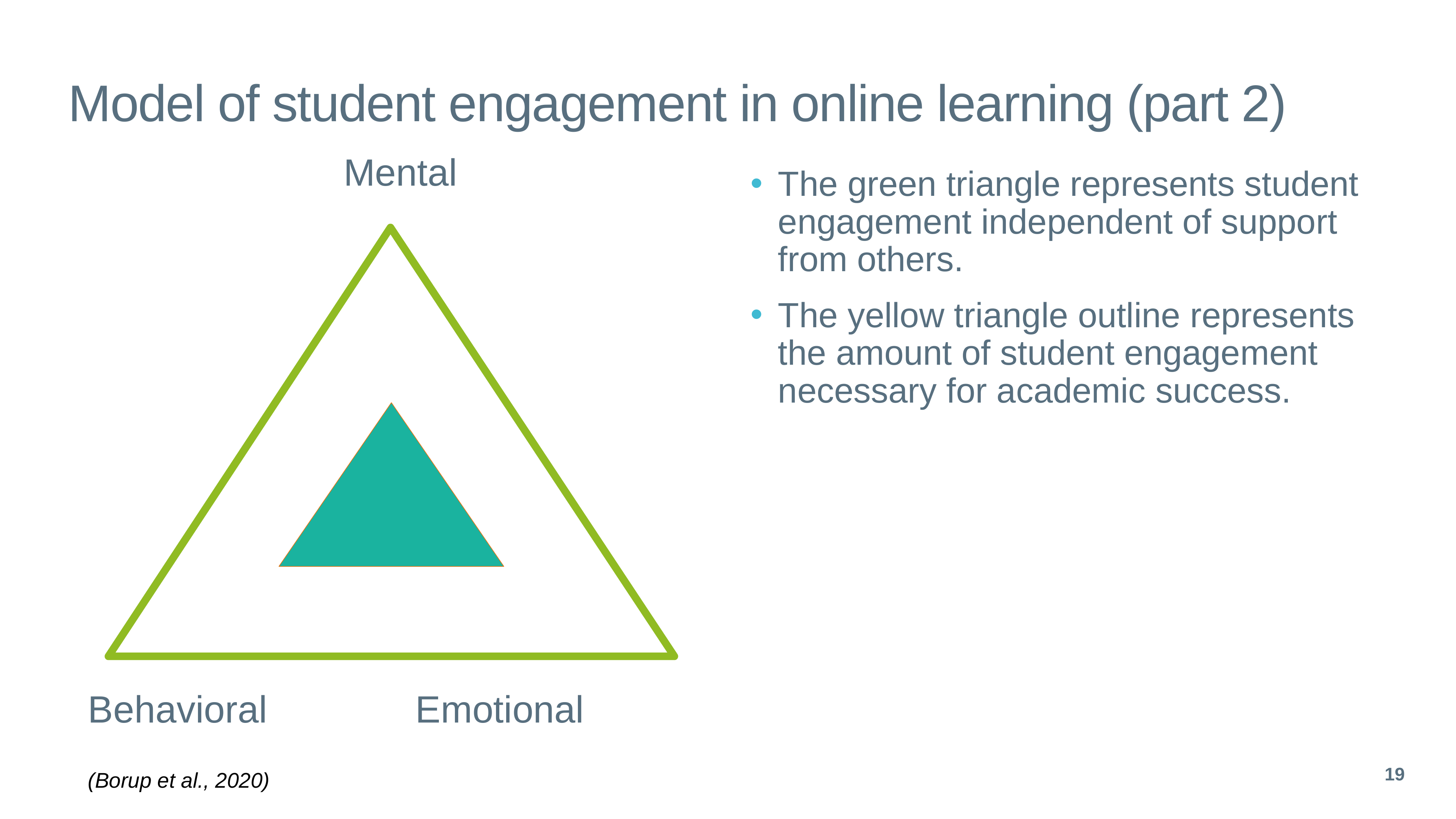

# Model of student engagement in online learning (part 2)
 Mental
Behavioral			Emotional
The green triangle represents student engagement independent of support from others.
The yellow triangle outline represents the amount of student engagement necessary for academic success.

19
(Borup et al., 2020)